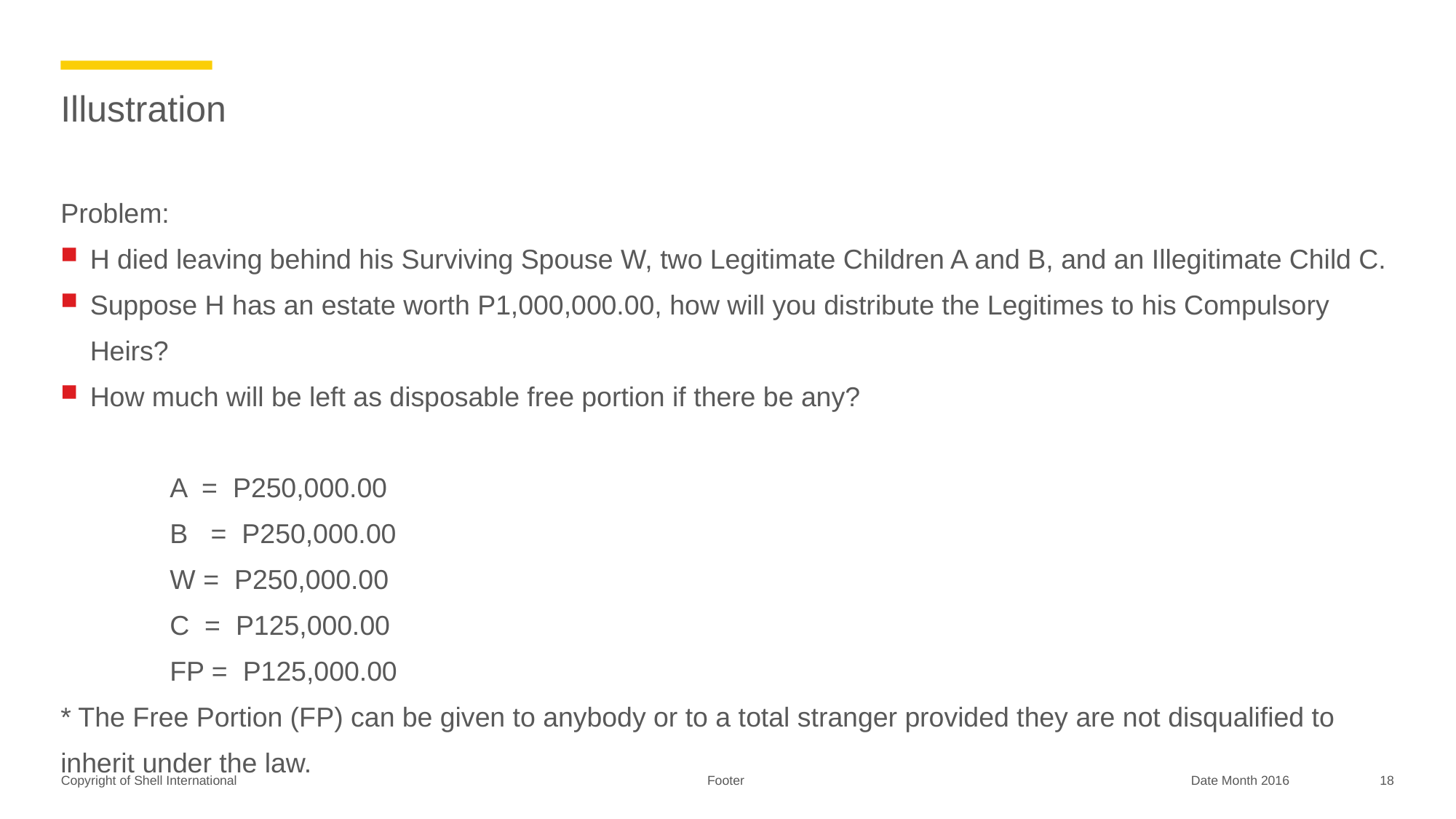

# Illustration
Problem:
H died leaving behind his Surviving Spouse W, two Legitimate Children A and B, and an Illegitimate Child C.
Suppose H has an estate worth P1,000,000.00, how will you distribute the Legitimes to his Compulsory Heirs?
How much will be left as disposable free portion if there be any?

	A  =  P250,000.00
	B   =  P250,000.00
	W =  P250,000.00
	C  =  P125,000.00
	FP =  P125,000.00
* The Free Portion (FP) can be given to anybody or to a total stranger provided they are not disqualified to inherit under the law.

Footer
18
Date Month 2016